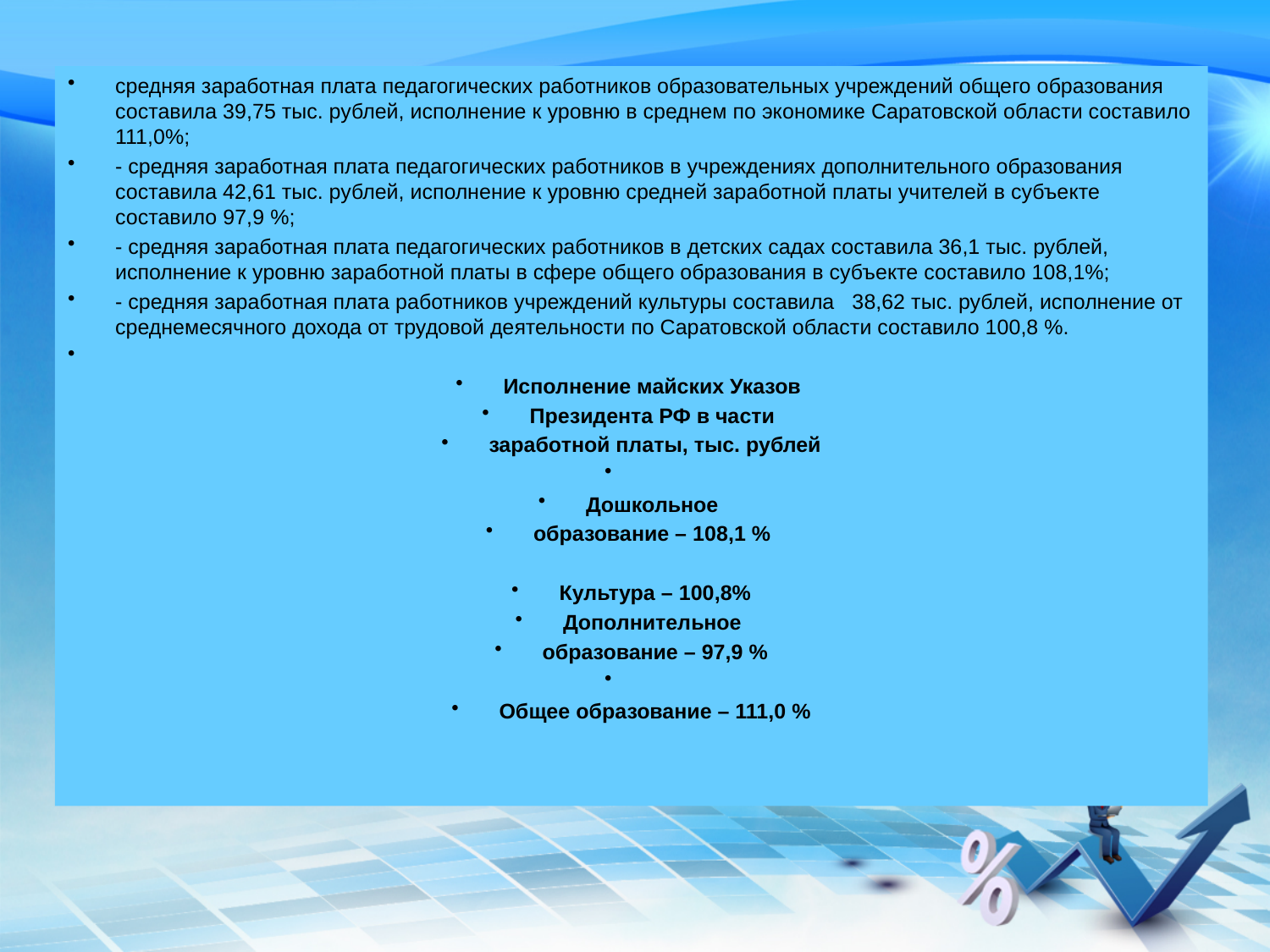

средняя заработная плата педагогических работников образовательных учреждений общего образования составила 39,75 тыс. рублей, исполнение к уровню в среднем по экономике Саратовской области составило 111,0%;
- средняя заработная плата педагогических работников в учреждениях дополнительного образования составила 42,61 тыс. рублей, исполнение к уровню средней заработной платы учителей в субъекте составило 97,9 %;
- средняя заработная плата педагогических работников в детских садах составила 36,1 тыс. рублей, исполнение к уровню заработной платы в сфере общего образования в субъекте составило 108,1%;
- средняя заработная плата работников учреждений культуры составила   38,62 тыс. рублей, исполнение от среднемесячного дохода от трудовой деятельности по Саратовской области составило 100,8 %.

Исполнение майских Указов
Президента РФ в части
заработной платы, тыс. рублей

Дошкольное
образование – 108,1 %

Культура – 100,8%
Дополнительное
образование – 97,9 %

Общее образование – 111,0 %